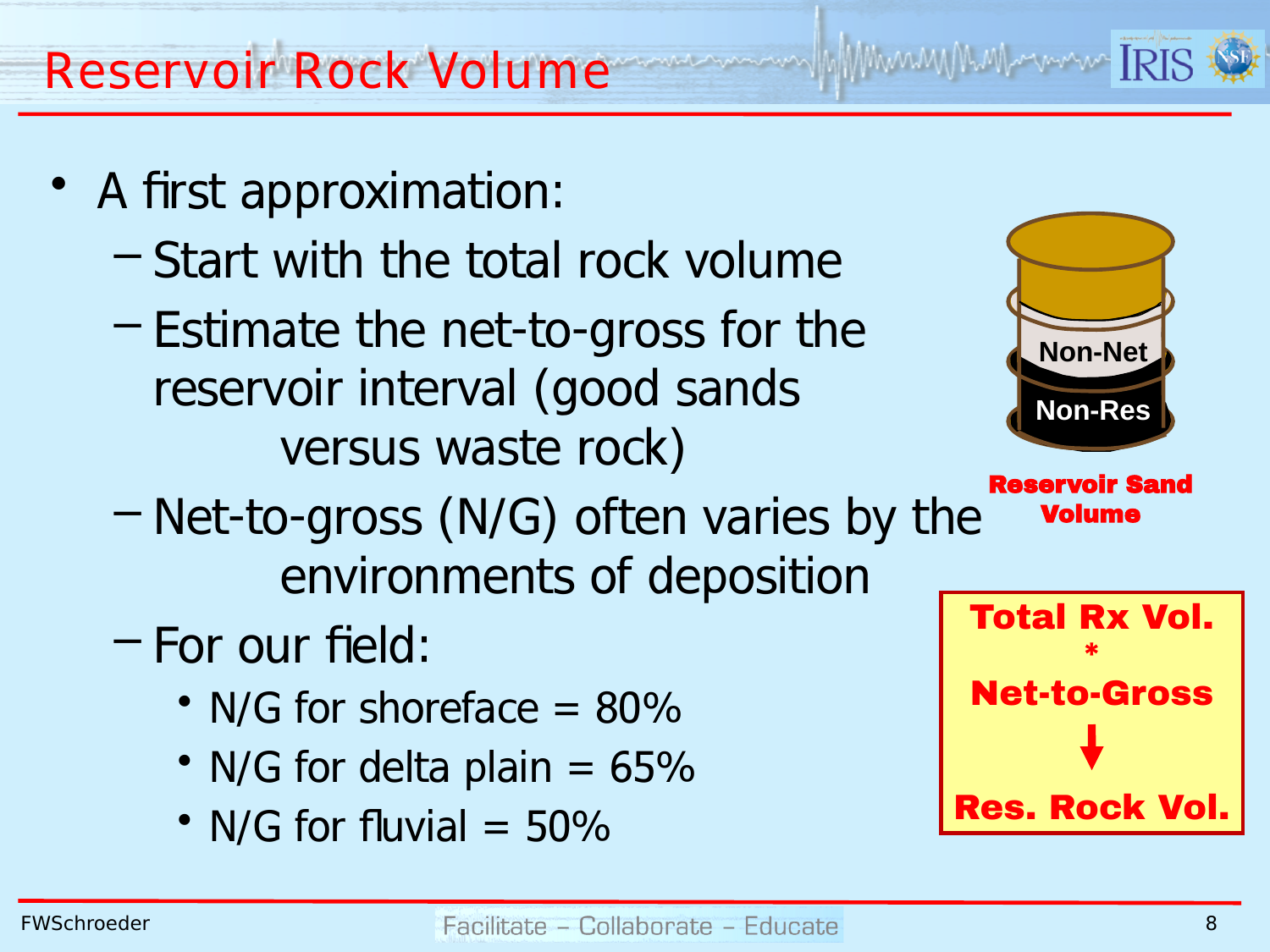

# Reservoir Rock Volume
A first approximation:
Start with the total rock volume
Estimate the net-to-gross for the 		reservoir interval (good sands 			versus waste rock)
Net-to-gross (N/G) often varies by the 		environments of deposition
For our field:
N/G for shoreface = 80%
N/G for delta plain = 65%
N/G for fluvial = 50%

Non-Net

Non-Res
Non-Res

Reservoir Sand
Volume
Total Rx Vol.
*
Net-to-Gross

Res. Rock Vol.